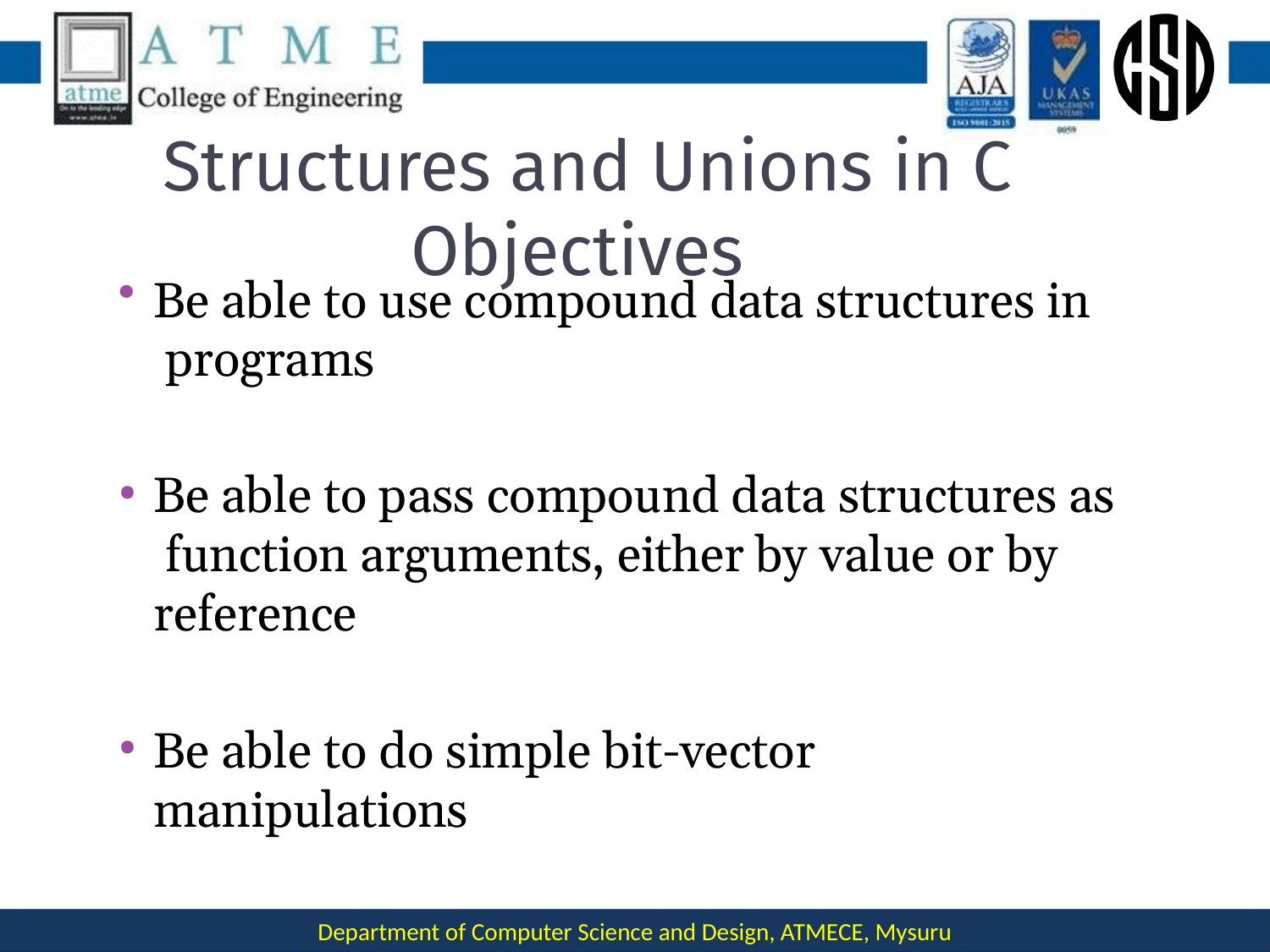

# Structures and Unions in C  Objectives
Be able to use compound data structures in  programs

Be able to pass compound data structures as  function arguments, either by value or by  reference

Be able to do simple bit-vector manipulations